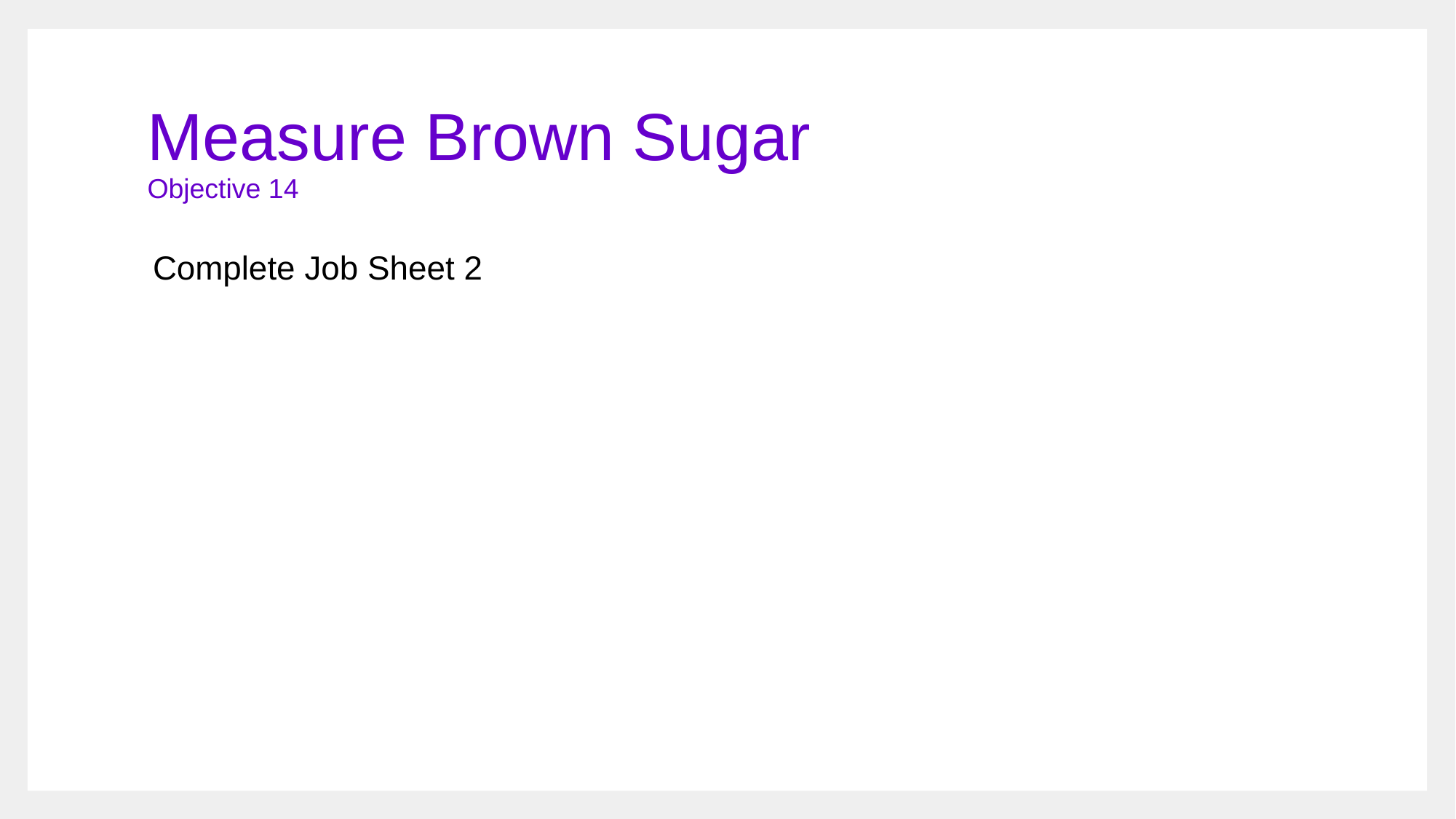

# Measure Brown Sugar Objective 14
Complete Job Sheet 2